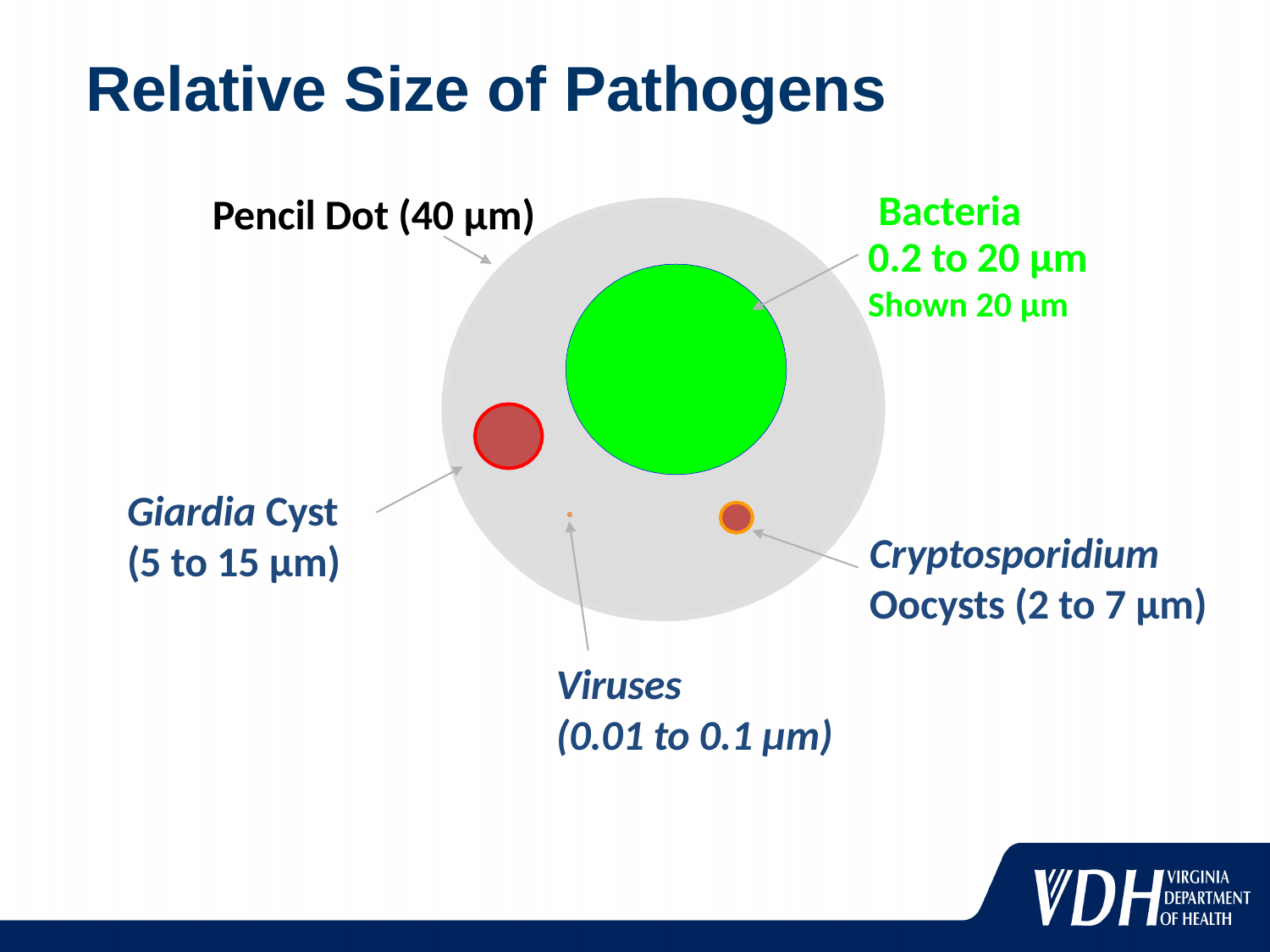

# Relative Size of Pathogens
Pencil Dot (40 µm)
Bacteria
0.2 to 20 µm
Shown 20 µm

Giardia Cyst
(5 to 15 µm)

Cryptosporidium
Oocysts (2 to 7 µm)

Viruses
(0.01 to 0.1 µm)